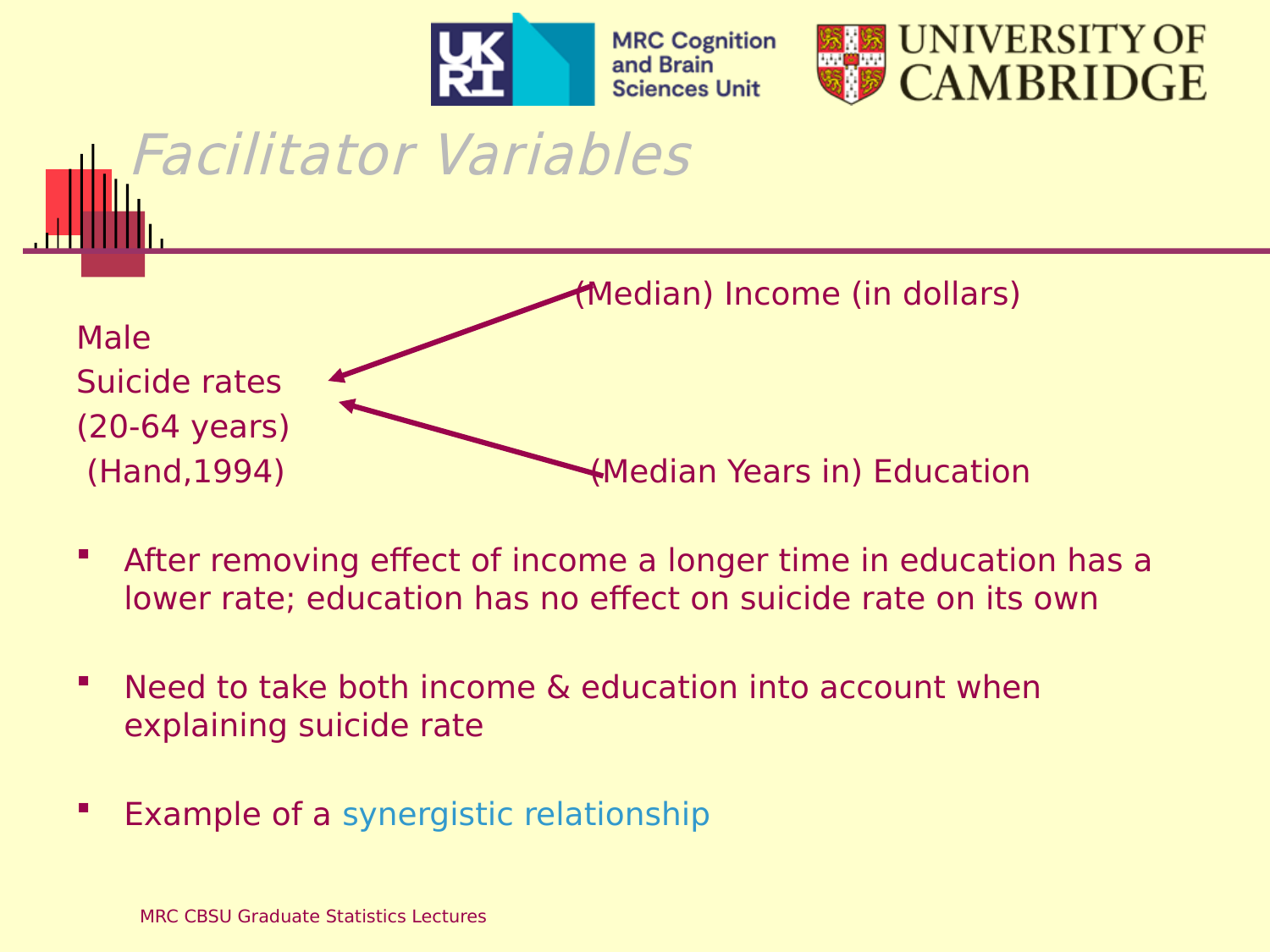

# Facilitator Variables

                                                 (Median) Income (in dollars)
Male
Suicide rates
(20-64 years)
 (Hand,1994)                              (Median Years in) Education

After removing effect of income a longer time in education has a lower rate; education has no effect on suicide rate on its own

Need to take both income & education into account when explaining suicide rate

Example of a synergistic relationship

MRC CBSU Graduate Statistics Lectures